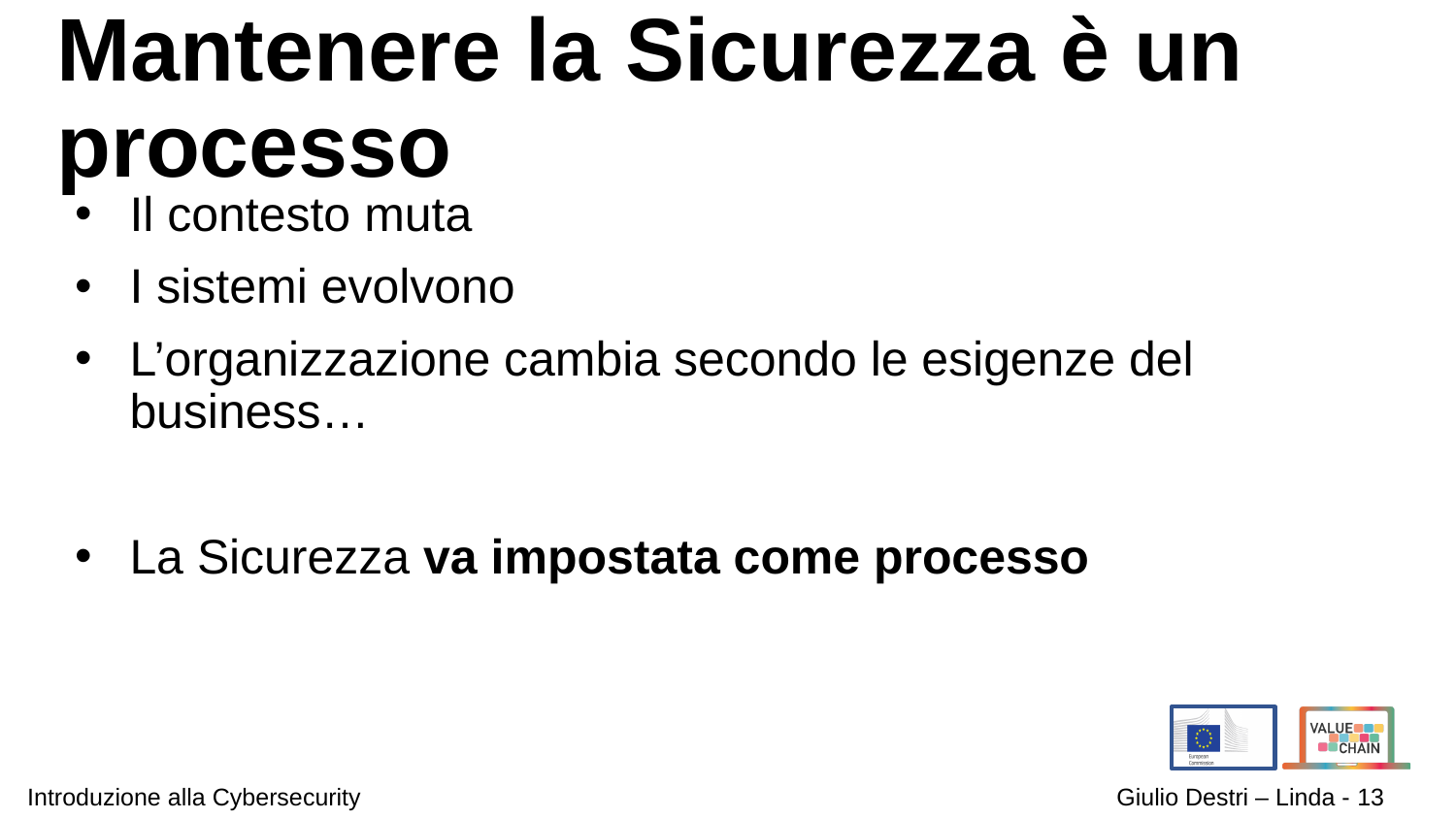

# Mantenere la Sicurezza è un processo
Il contesto muta
I sistemi evolvono
L’organizzazione cambia secondo le esigenze del business…

La Sicurezza va impostata come processo